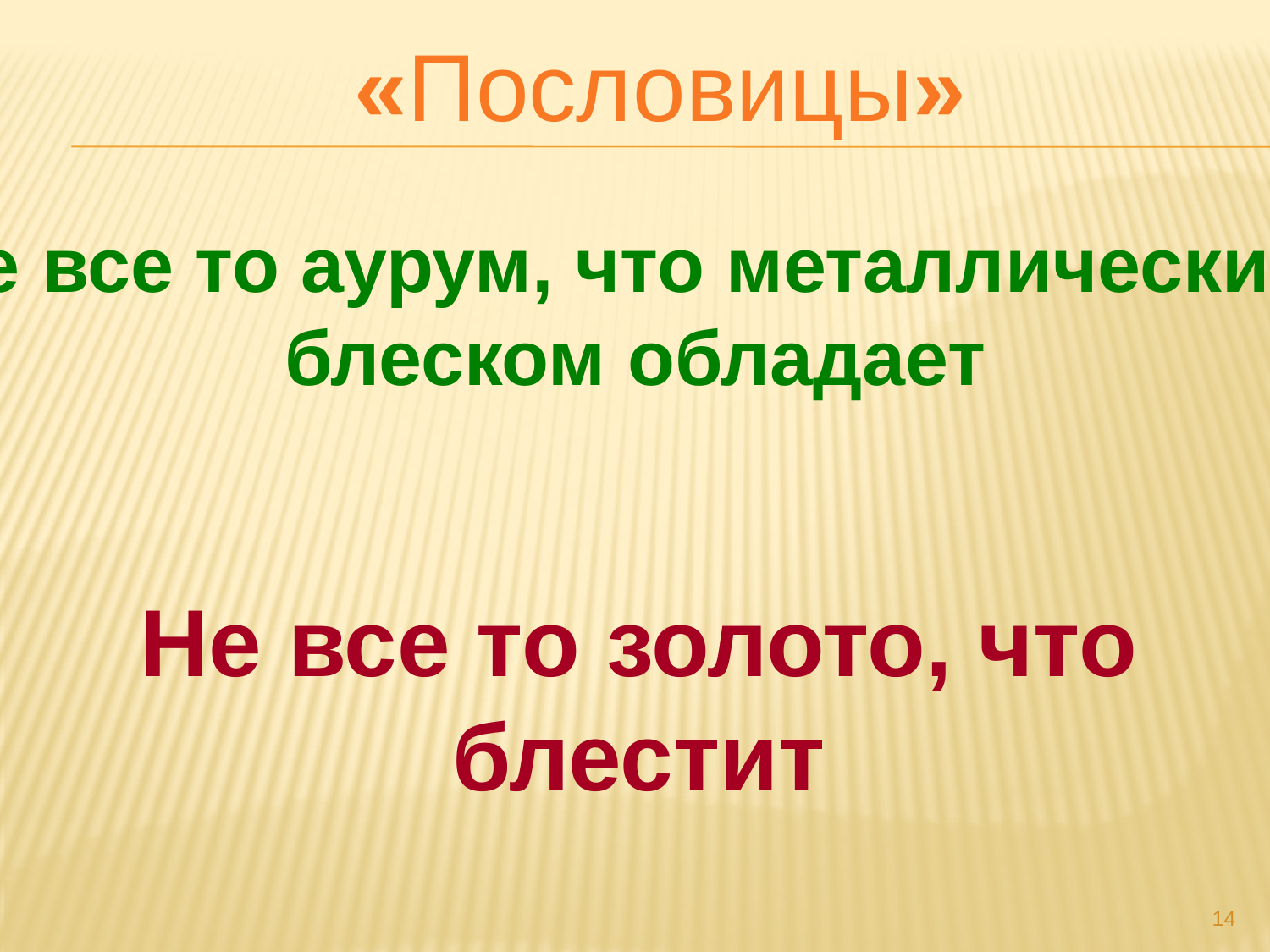

«Пословицы»
Не все то аурум, что металлическим
блеском обладает

Не все то золото, что
блестит
14